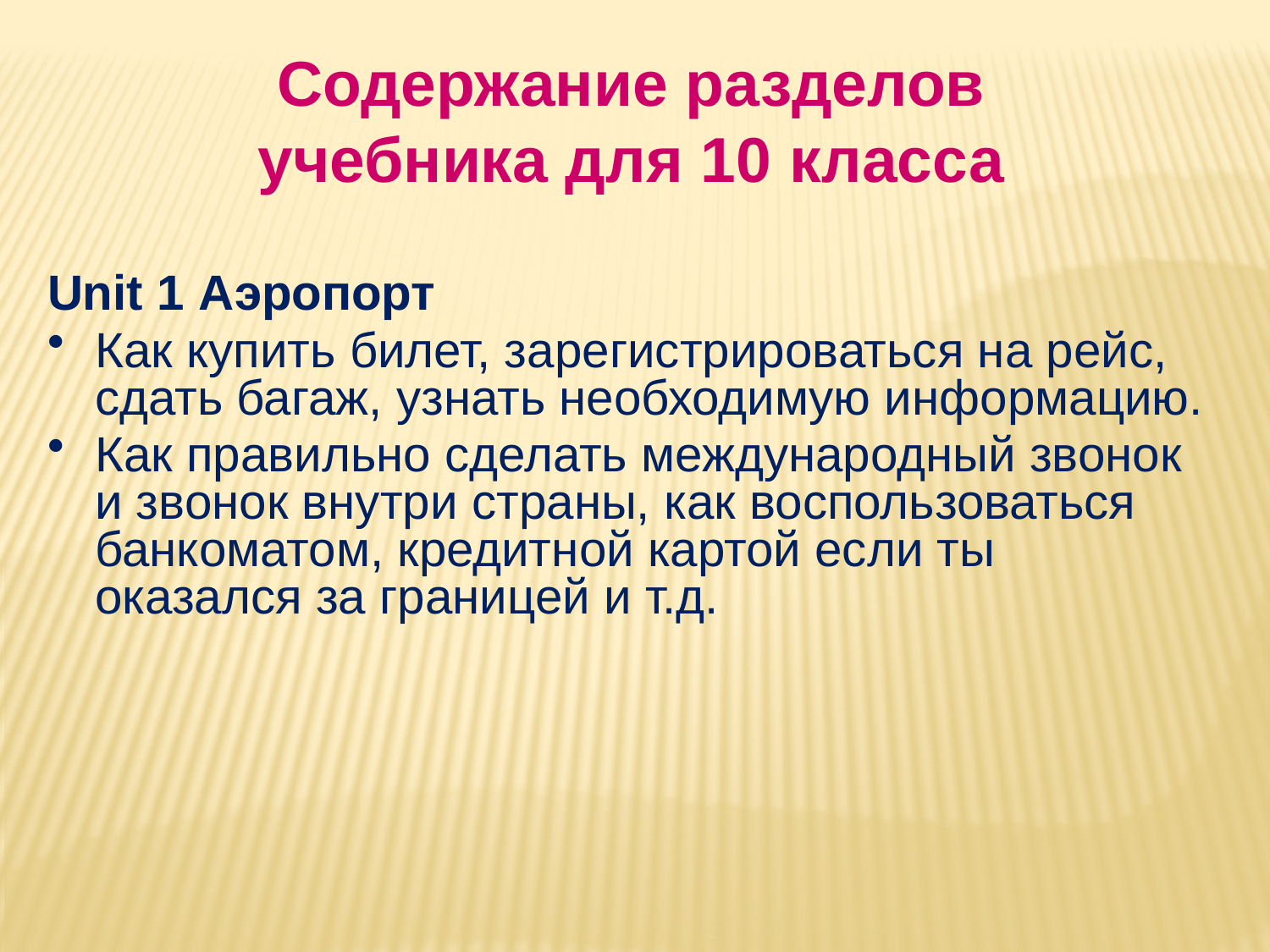

Содержание разделов учебника для 10 класса
Unit 1 Аэропорт
Как купить билет, зарегистрироваться на рейс, сдать багаж, узнать необходимую информацию.
Как правильно сделать международный звонок и звонок внутри страны, как воспользоваться  банкоматом, кредитной картой если ты оказался за границей и т.д.